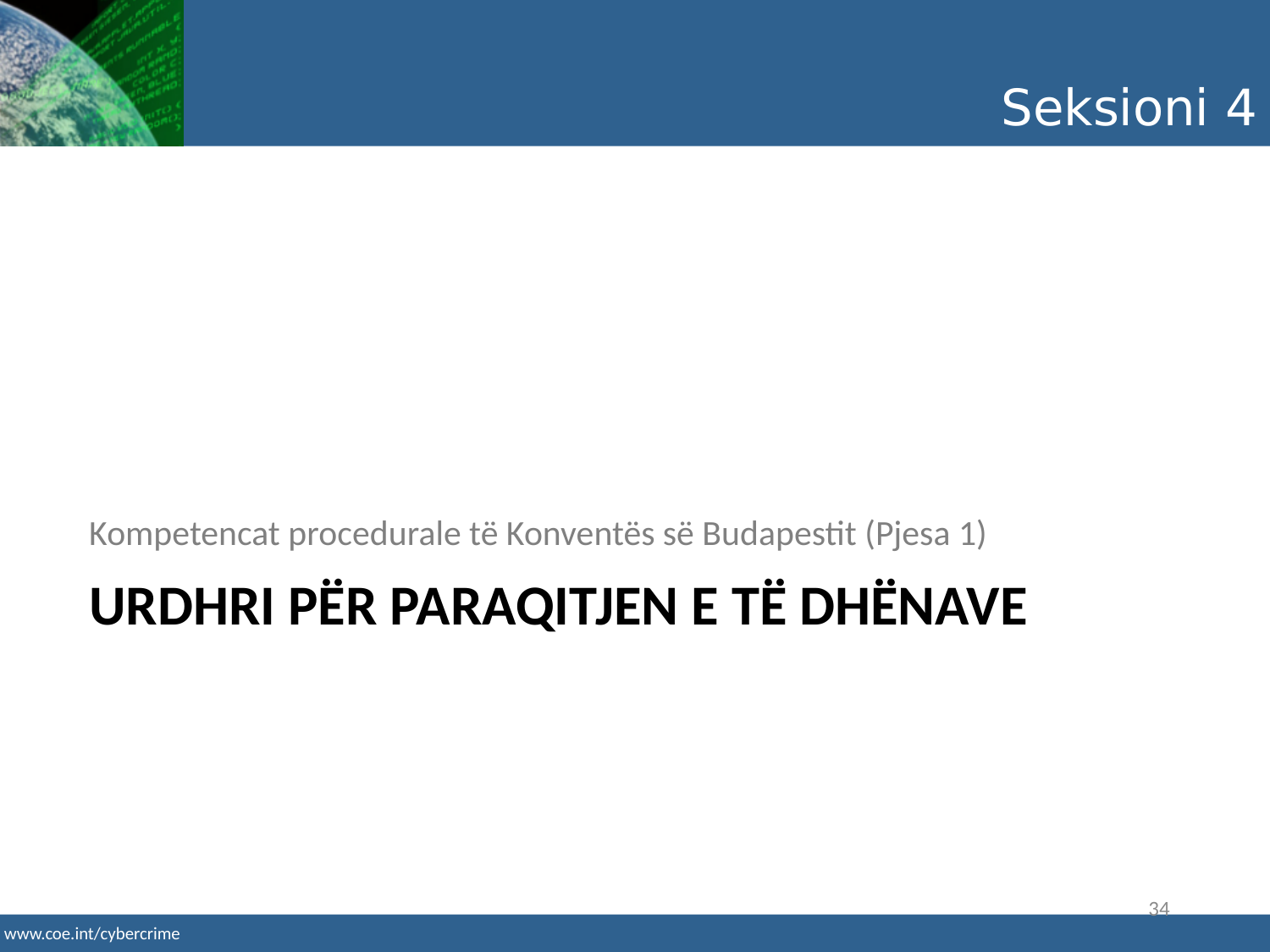

Seksioni 4

Kompetencat procedurale të Konventës së Budapestit (Pjesa 1)

# Urdhri për paraqitjen e të dhënave
34